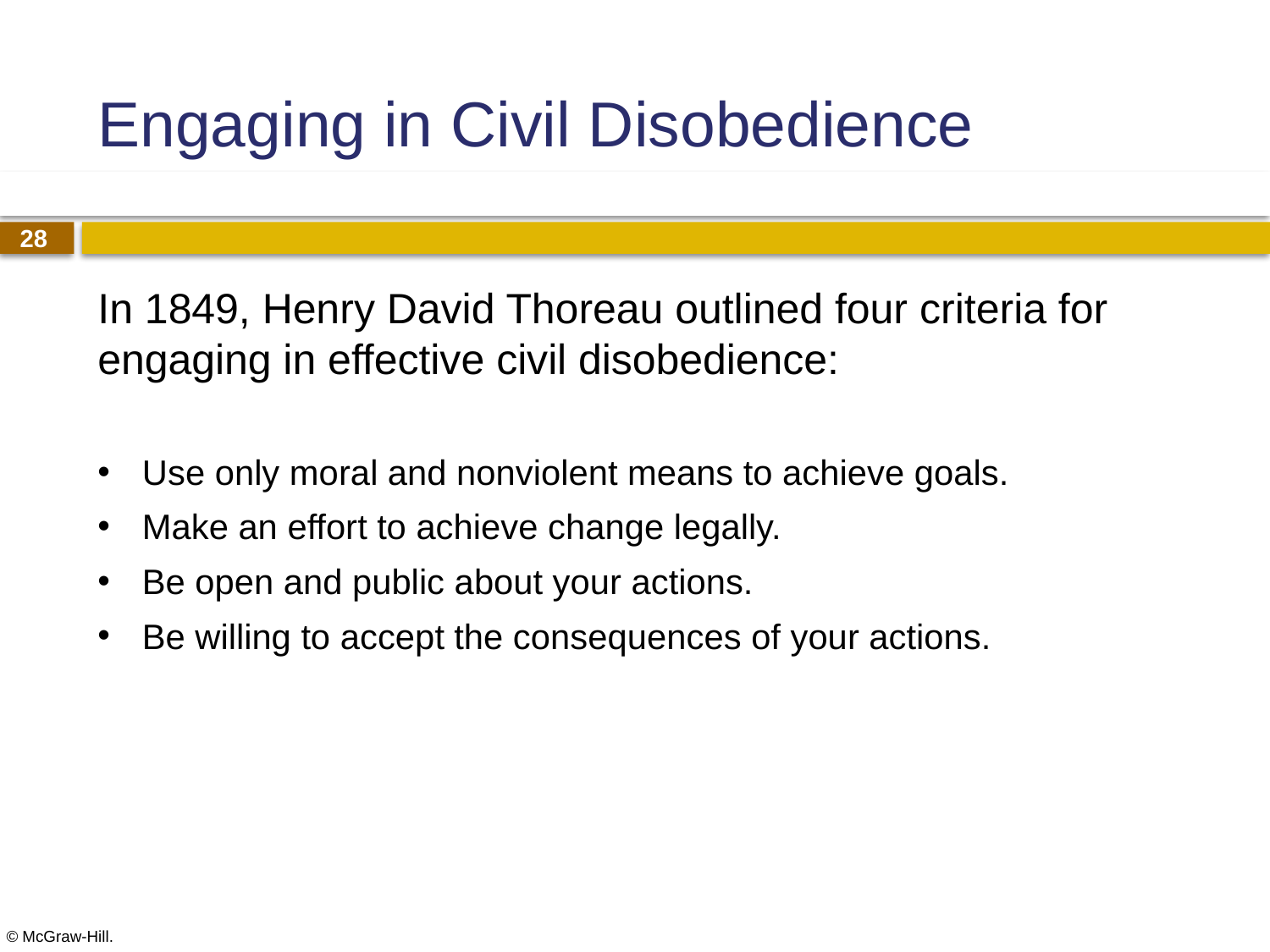

# Engaging in Civil Disobedience
In 1849, Henry David Thoreau outlined four criteria for engaging in effective civil disobedience:

Use only moral and nonviolent means to achieve goals.
Make an effort to achieve change legally.
Be open and public about your actions.
Be willing to accept the consequences of your actions.